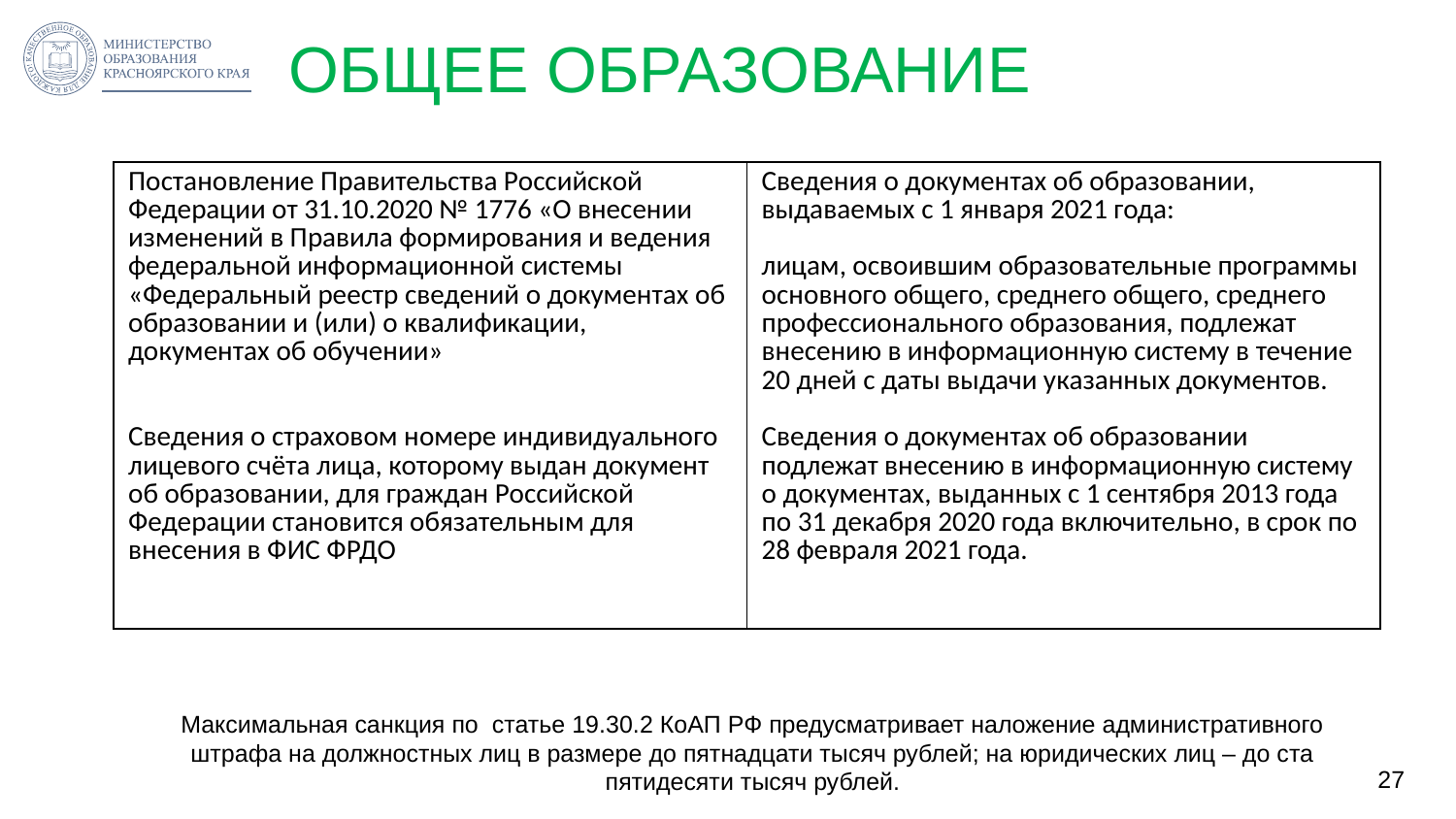

# ОБЩЕЕ ОБРАЗОВАНИЕ
| Постановление Правительства Российской Федерации от 31.10.2020 № 1776 «О внесении изменений в Правила формирования и ведения федеральной информационной системы «Федеральный реестр сведений о документах об образовании и (или) о квалификации, документах об обучении» Сведения о страховом номере индивидуального лицевого счёта лица, которому выдан документ об образовании, для граждан Российской Федерации становится обязательным для внесения в ФИС ФРДО | Сведения о документах об образовании, выдаваемых с 1 января 2021 года: лицам, освоившим образовательные программы основного общего, среднего общего, среднего профессионального образования, подлежат внесению в информационную систему в течение 20 дней с даты выдачи указанных документов. Сведения о документах об образовании подлежат внесению в информационную систему о документах, выданных с 1 сентября 2013 года по 31 декабря 2020 года включительно, в срок по 28 февраля 2021 года. |
| --- | --- |
Максимальная санкция по  статье 19.30.2 КоАП РФ предусматривает наложение административного штрафа на должностных лиц в размере до пятнадцати тысяч рублей; на юридических лиц – до ста пятидесяти тысяч рублей.
27